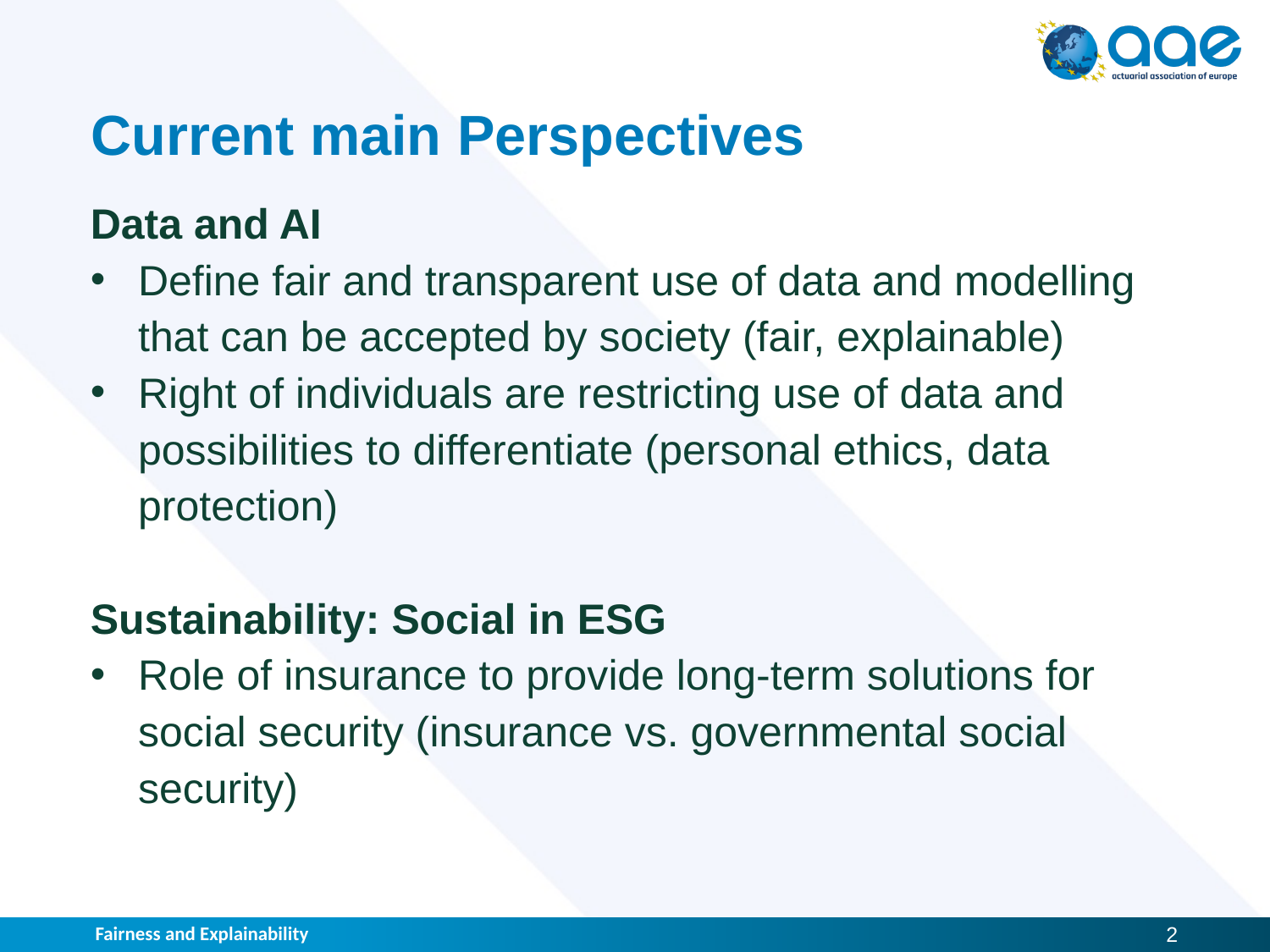

# Current main Perspectives
Data and AI
Define fair and transparent use of data and modelling that can be accepted by society (fair, explainable)
Right of individuals are restricting use of data and possibilities to differentiate (personal ethics, data protection)

Sustainability: Social in ESG
Role of insurance to provide long-term solutions for social security (insurance vs. governmental social security)
Fairness and Explainability
2